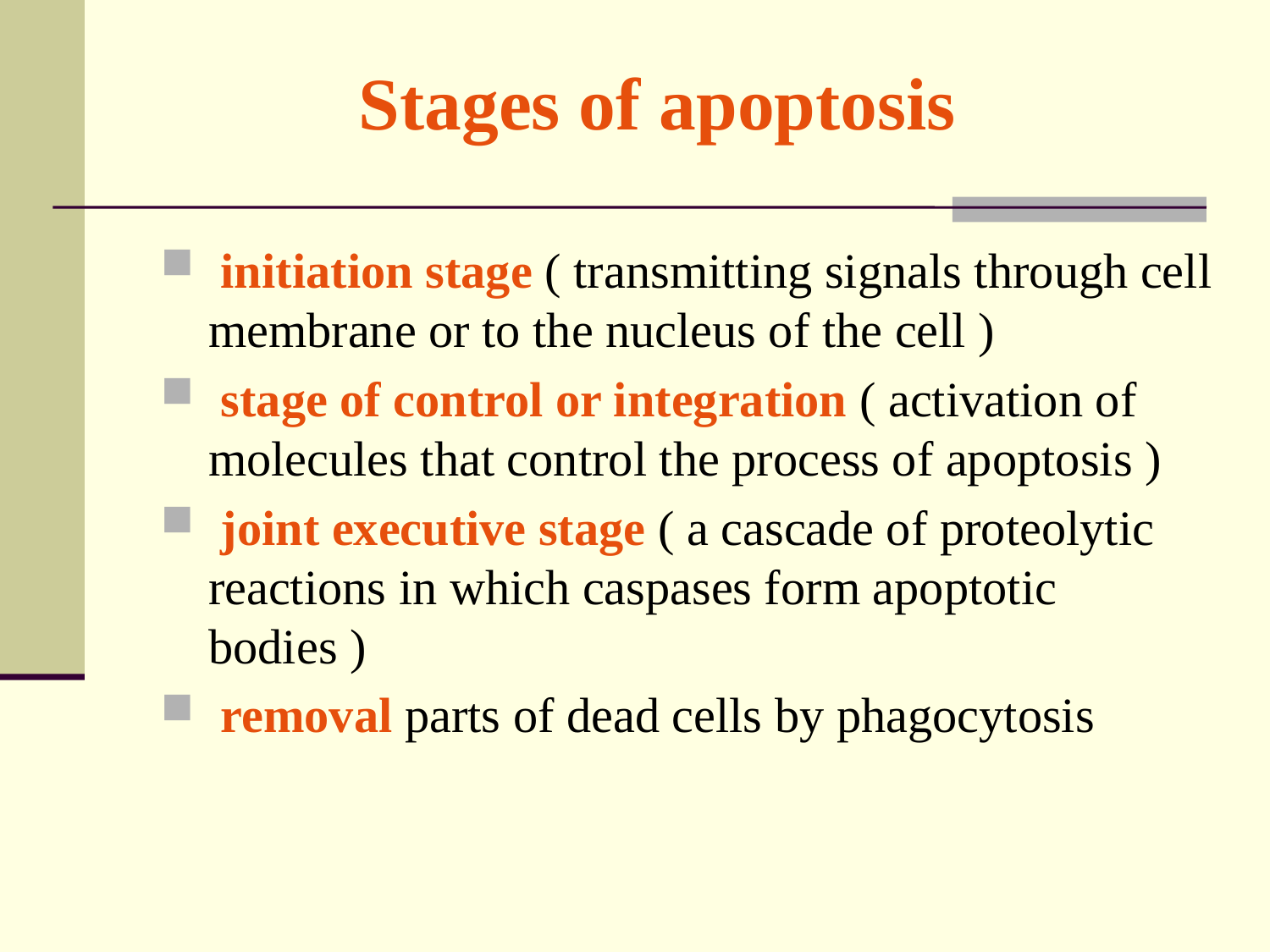

# Stages of apoptosis
 initiation stage ( transmitting signals through cell membrane or to the nucleus of the cell )
 stage of control or integration ( activation of molecules that control the process of apoptosis )
 joint executive stage ( a cascade of proteolytic reactions in which caspases form apoptotic bodies )
 removal parts of dead cells by phagocytosis